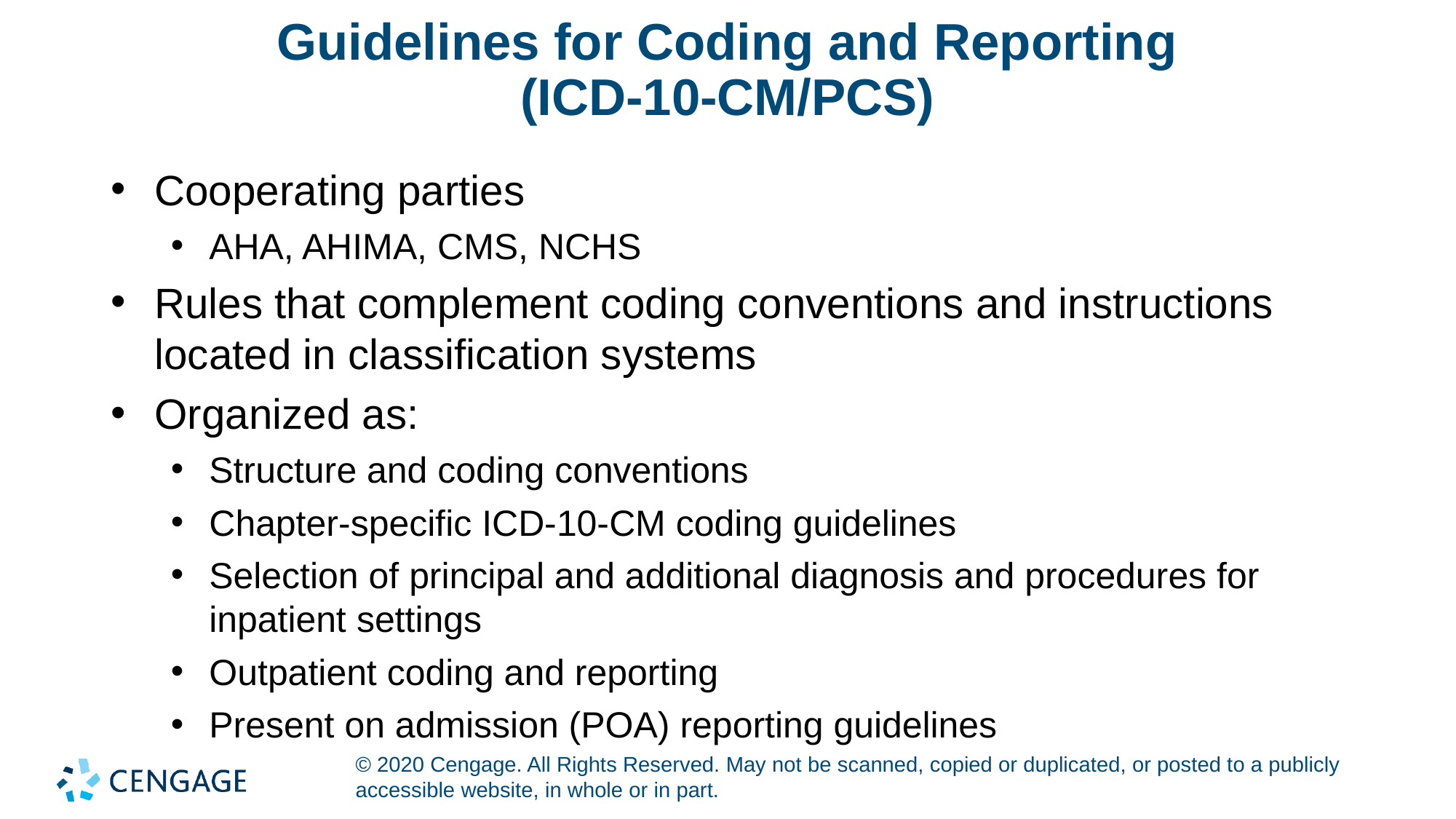

# Guidelines for Coding and Reporting (ICD-10-CM/PCS)
Cooperating parties
AHA, AHIMA, CMS, NCHS
Rules that complement coding conventions and instructions located in classification systems
Organized as:
Structure and coding conventions
Chapter-specific ICD-10-CM coding guidelines
Selection of principal and additional diagnosis and procedures for inpatient settings
Outpatient coding and reporting
Present on admission (POA) reporting guidelines